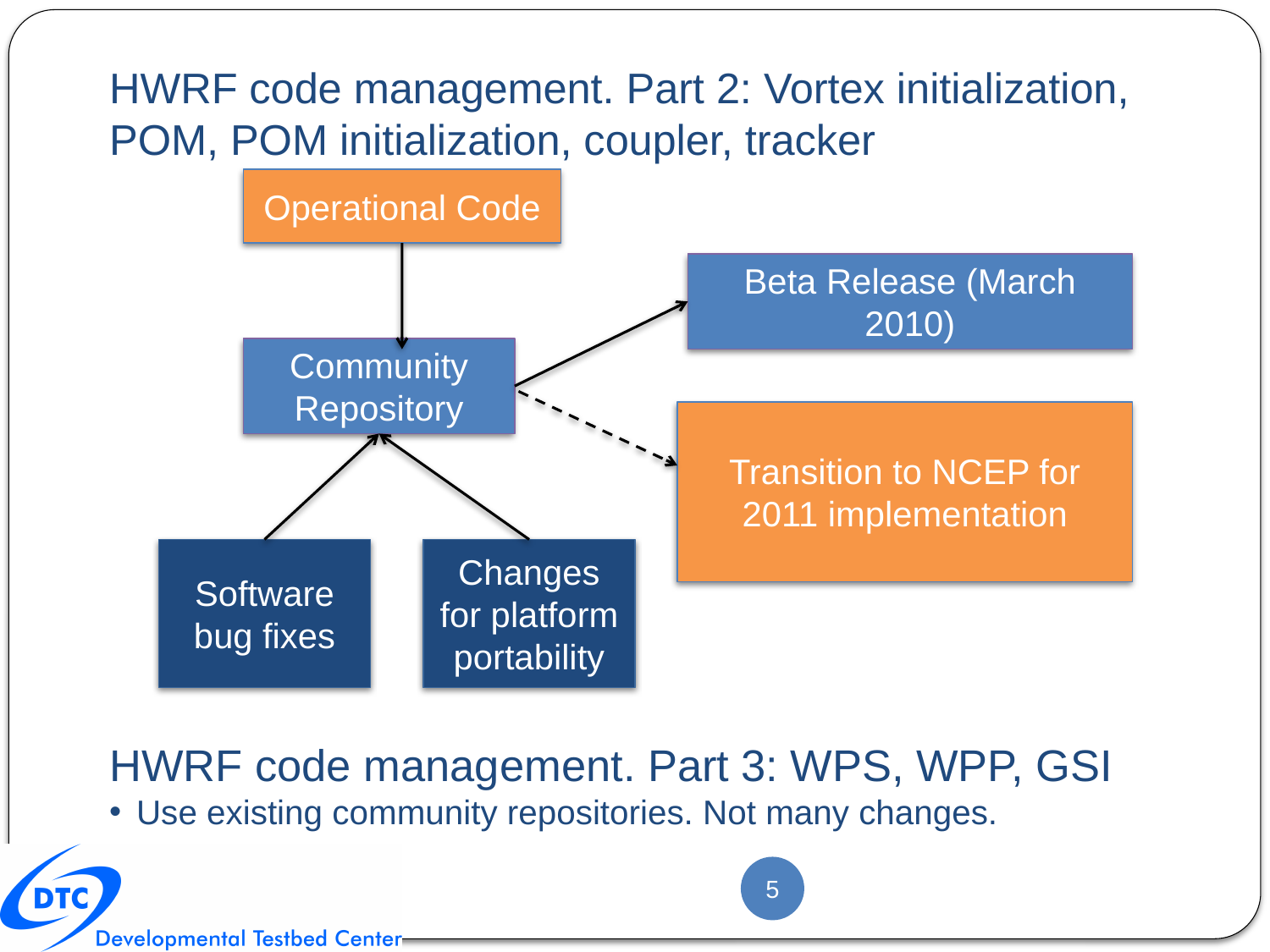

HWRF code management. Part 2: Vortex initialization, POM, POM initialization, coupler, tracker
Operational Code
Beta Release (March 2010)
Community Repository
Transition to NCEP for 2011 implementation
Software bug fixes
Changes for platform portability
HWRF code management. Part 3: WPS, WPP, GSI
Use existing community repositories. Not many changes.
5